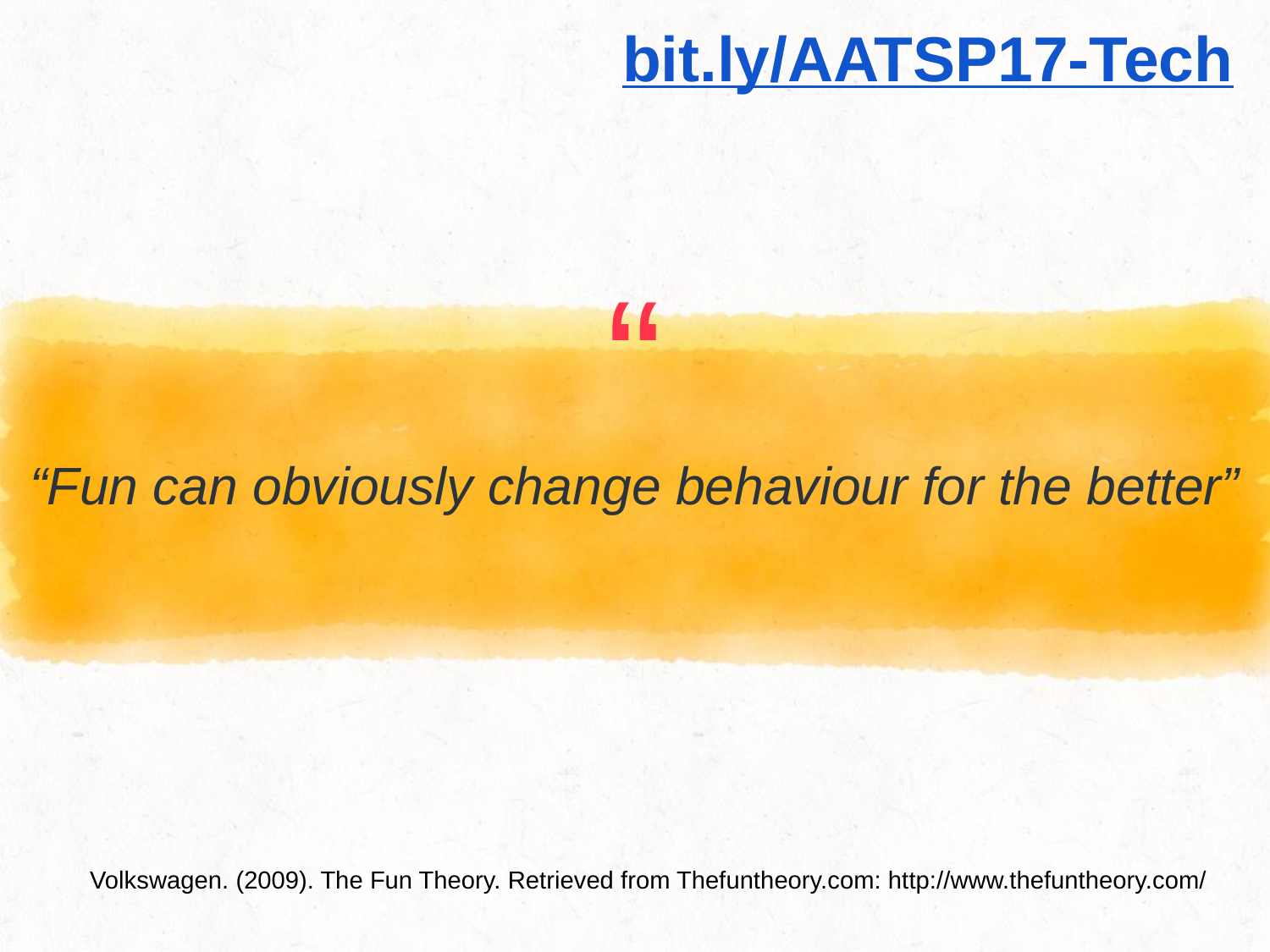

bit.ly/AATSP17-Tech

“Fun can obviously change behaviour for the better”
Volkswagen. (2009). The Fun Theory. Retrieved from Thefuntheory.com: http://www.thefuntheory.com/